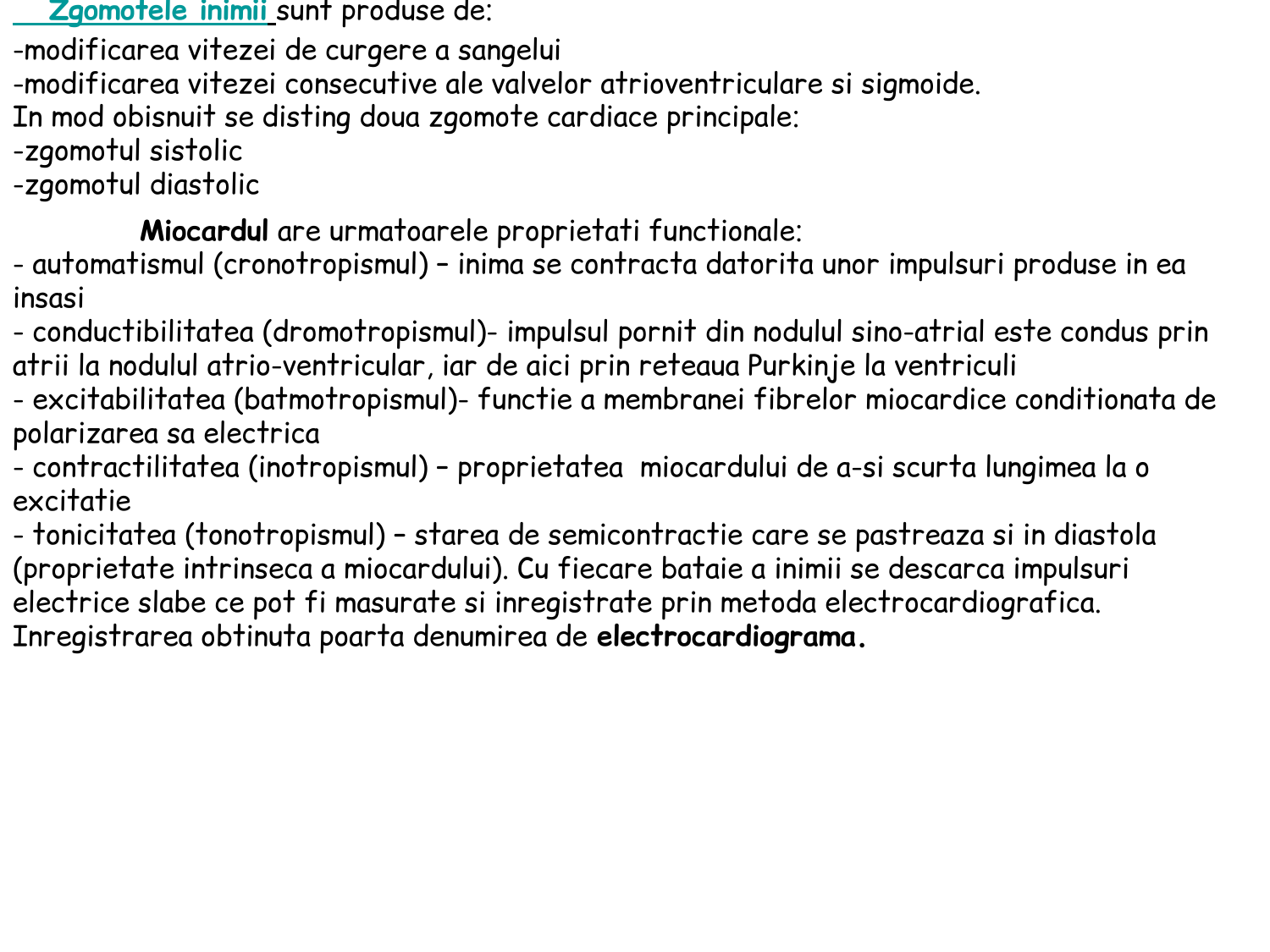

Zgomotele inimii sunt produse de:
-modificarea vitezei de curgere a sangelui
-modificarea vitezei consecutive ale valvelor atrioventriculare si sigmoide.
In mod obisnuit se disting doua zgomote cardiace principale:
-zgomotul sistolic
-zgomotul diastolic
 	Miocardul are urmatoarele proprietati functionale:
- automatismul (cronotropismul) – inima se contracta datorita unor impulsuri produse in ea insasi
- conductibilitatea (dromotropismul)- impulsul pornit din nodulul sino-atrial este condus prin atrii la nodulul atrio-ventricular, iar de aici prin reteaua Purkinje la ventriculi
- excitabilitatea (batmotropismul)- functie a membranei fibrelor miocardice conditionata de polarizarea sa electrica
- contractilitatea (inotropismul) – proprietatea  miocardului de a-si scurta lungimea la o excitatie
- tonicitatea (tonotropismul) – starea de semicontractie care se pastreaza si in diastola (proprietate intrinseca a miocardului). Cu fiecare bataie a inimii se descarca impulsuri electrice slabe ce pot fi masurate si inregistrate prin metoda electrocardiografica. Inregistrarea obtinuta poarta denumirea de electrocardiograma.